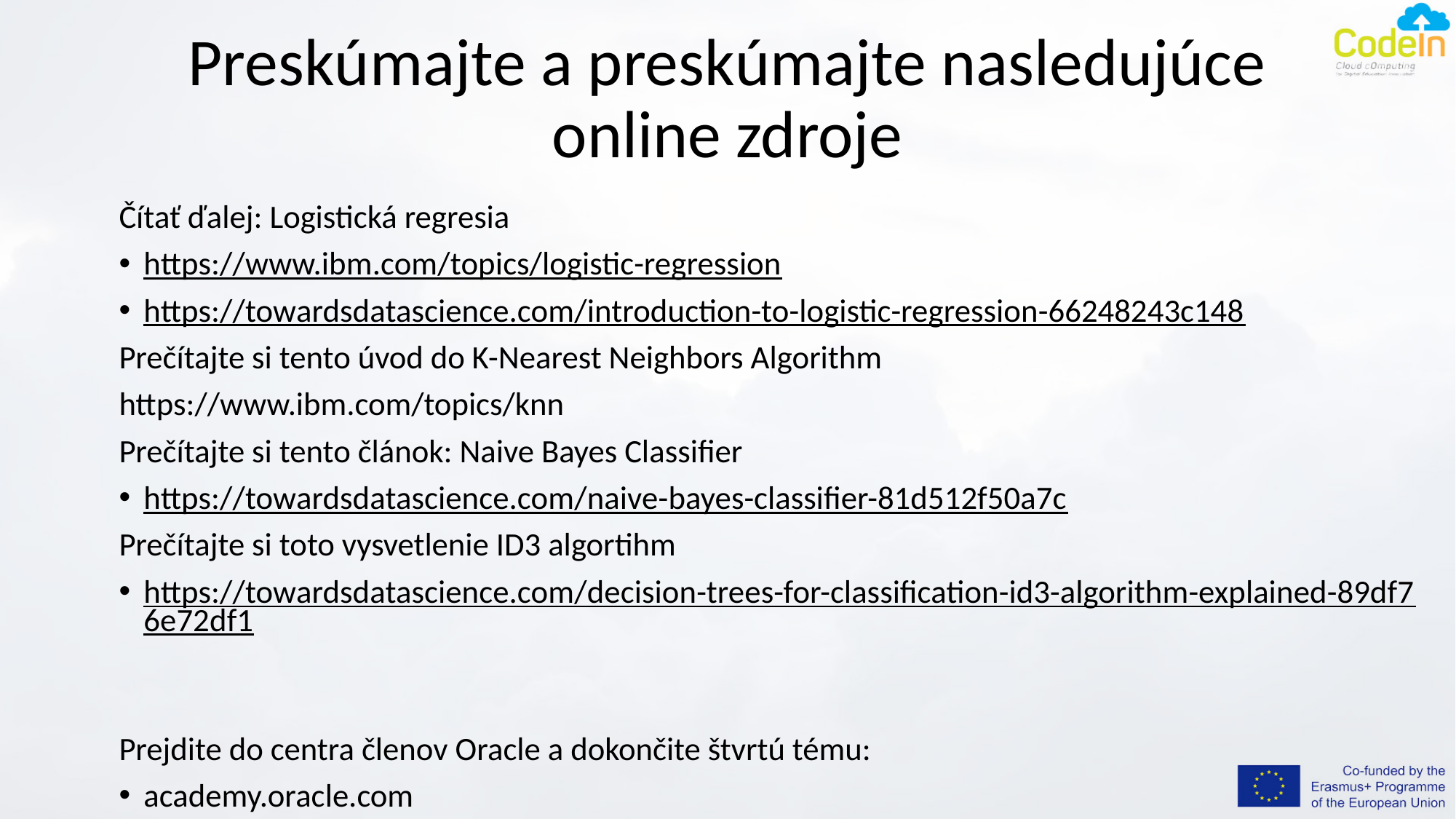

# Preskúmajte a preskúmajte nasledujúce online zdroje
Čítať ďalej: Logistická regresia
https://www.ibm.com/topics/logistic-regression
https://towardsdatascience.com/introduction-to-logistic-regression-66248243c148
Prečítajte si tento úvod do K-Nearest Neighbors Algorithm
https://www.ibm.com/topics/knn
Prečítajte si tento článok: Naive Bayes Classifier
https://towardsdatascience.com/naive-bayes-classifier-81d512f50a7c
Prečítajte si toto vysvetlenie ID3 algortihm
https://towardsdatascience.com/decision-trees-for-classification-id3-algorithm-explained-89df76e72df1

Prejdite do centra členov Oracle a dokončite štvrtú tému:
academy.oracle.com